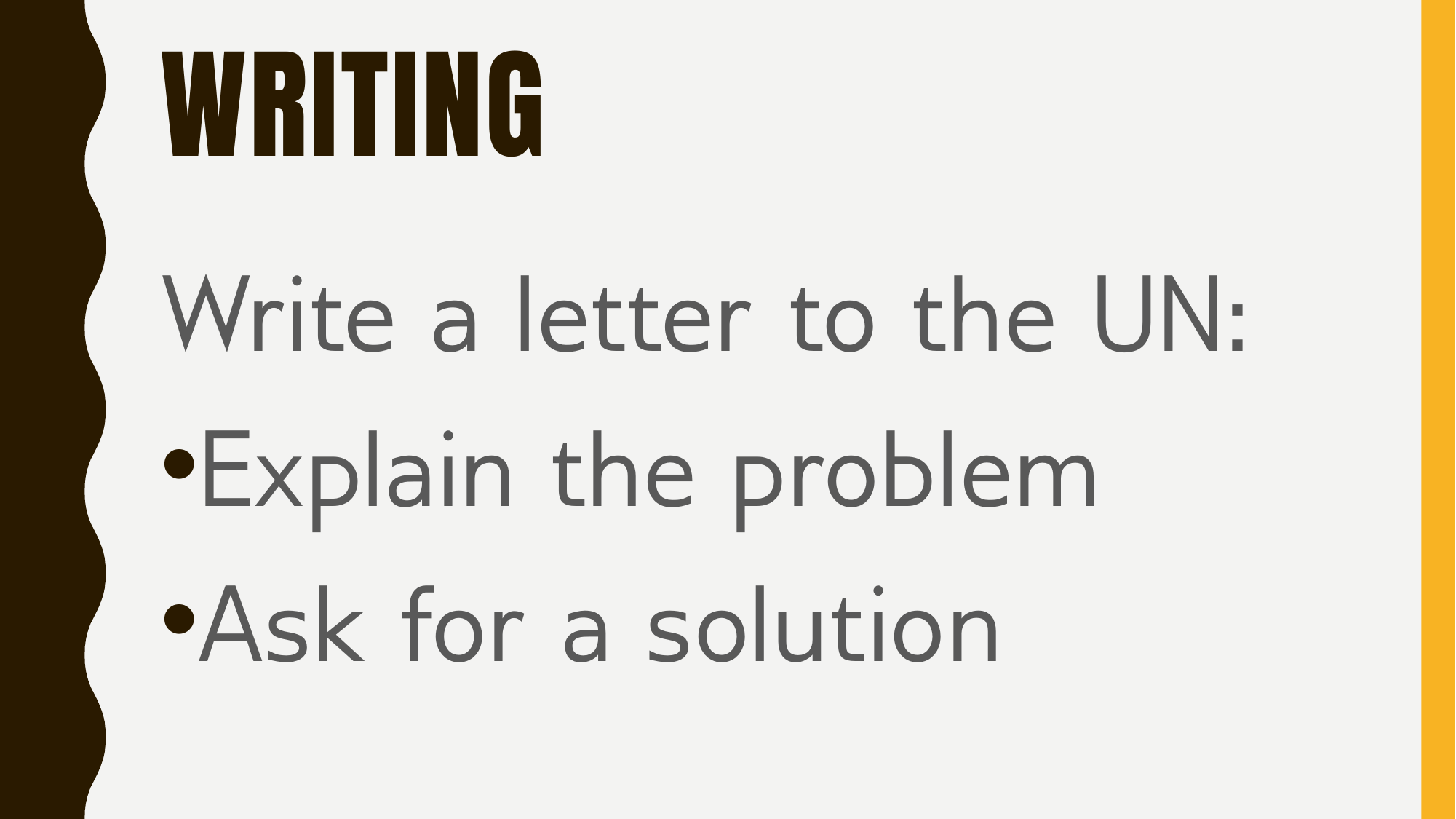

# WRITING
Write a letter to the UN:
Explain the problem
Ask for a solution